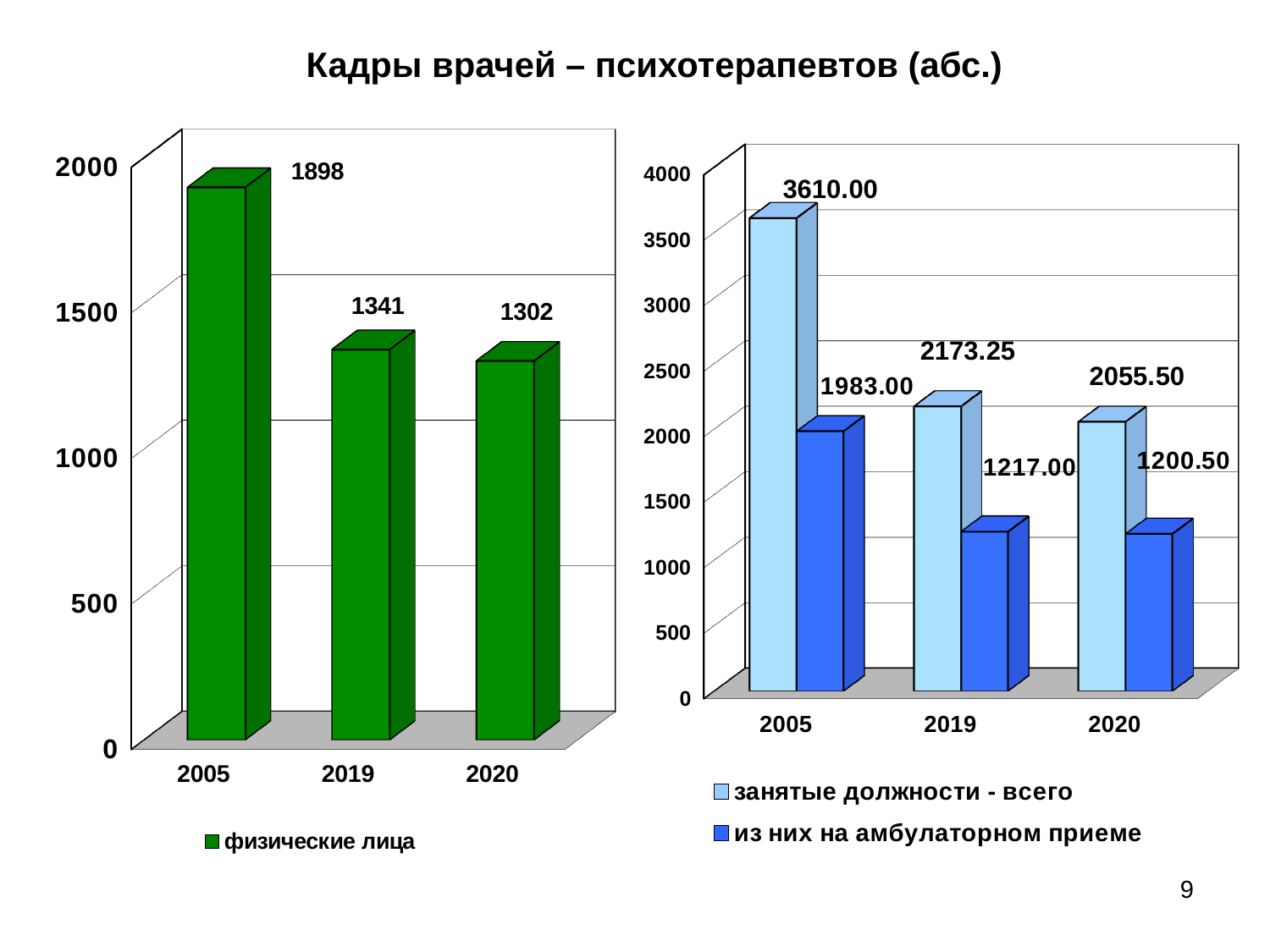

Кадры врачей – психотерапевтов (абс.)

[unsupported chart]

[unsupported chart]

9